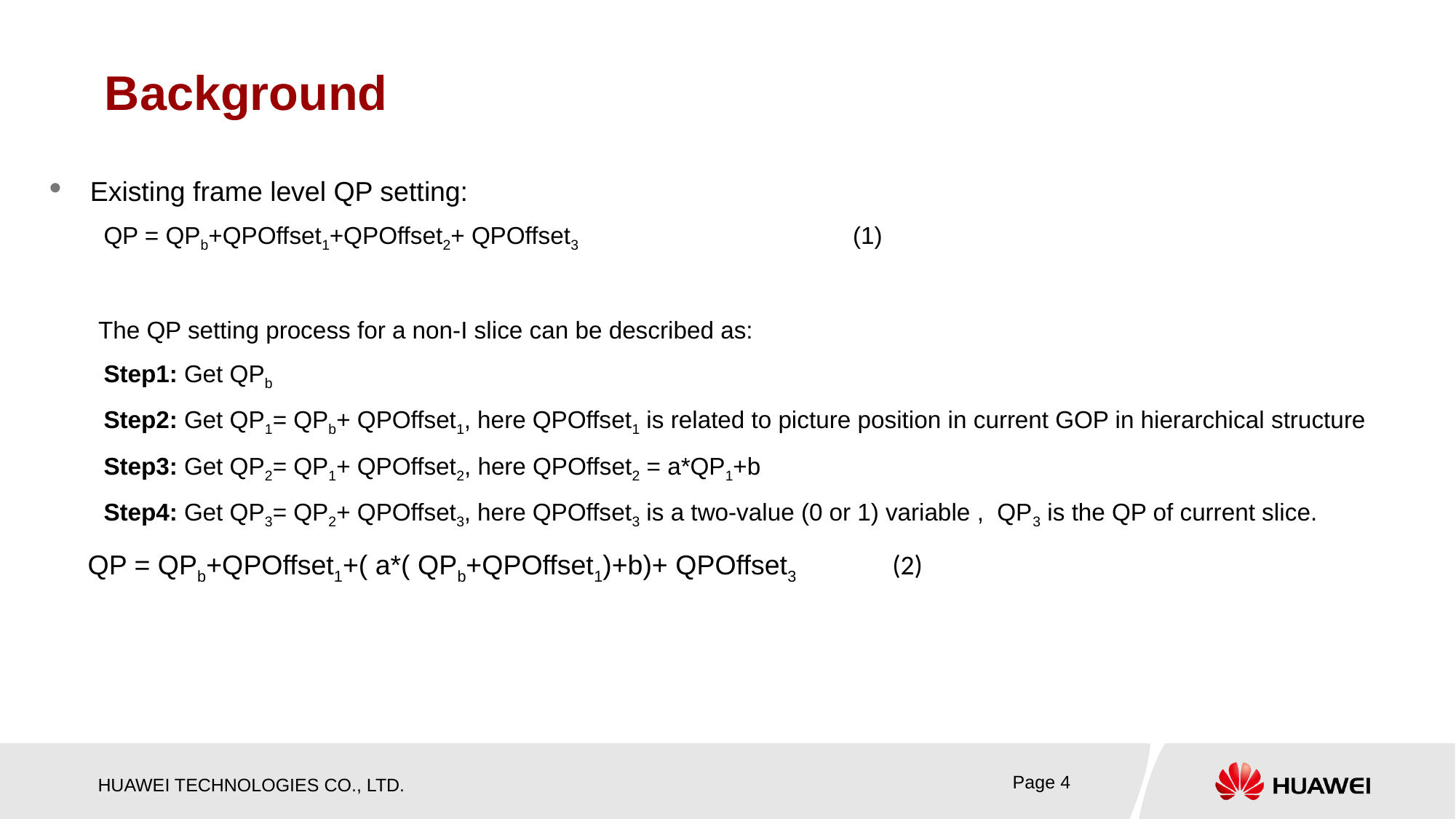

# Background
Existing frame level QP setting:
QP = QPb+QPOffset1+QPOffset2+ QPOffset3                                                                    (1)

	 The QP setting process for a non-I slice can be described as:
Step1: Get QPb
Step2: Get QP1= QPb+ QPOffset1, here QPOffset1 is related to picture position in current GOP in hierarchical structure
Step3: Get QP2= QP1+ QPOffset2, here QPOffset2 = a*QP1+b
Step4: Get QP3= QP2+ QPOffset3, here QPOffset3 is a two-value (0 or 1) variable ,  QP3 is the QP of current slice.

QP = QPb+QPOffset1+( a*( QPb+QPOffset1)+b)+ QPOffset3                      (2)